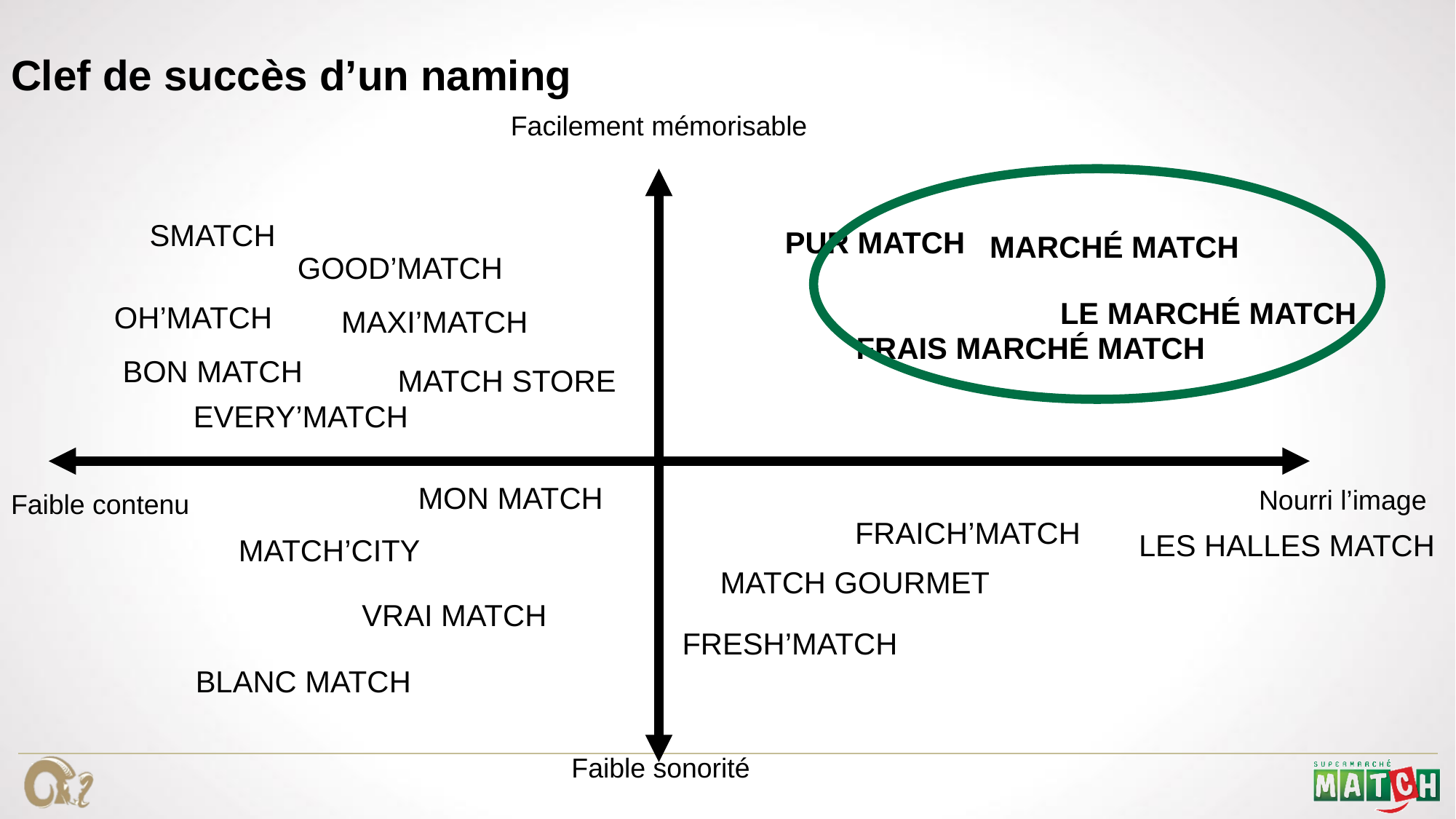

Clef de succès d’un naming
Facilement mémorisable

SMATCH
PUR MATCH
MARCHÉ MATCH
GOOD’MATCH
LE MARCHÉ MATCH
OH’MATCH
MAXI’MATCH
FRAIS MARCHÉ MATCH
BON MATCH
MATCH STORE
EVERY’MATCH
MON MATCH
Nourri l’image
Faible contenu
FRAICH’MATCH
LES HALLES MATCH
MATCH’CITY
MATCH GOURMET
VRAI MATCH
FRESH’MATCH
BLANC MATCH
Faible sonorité